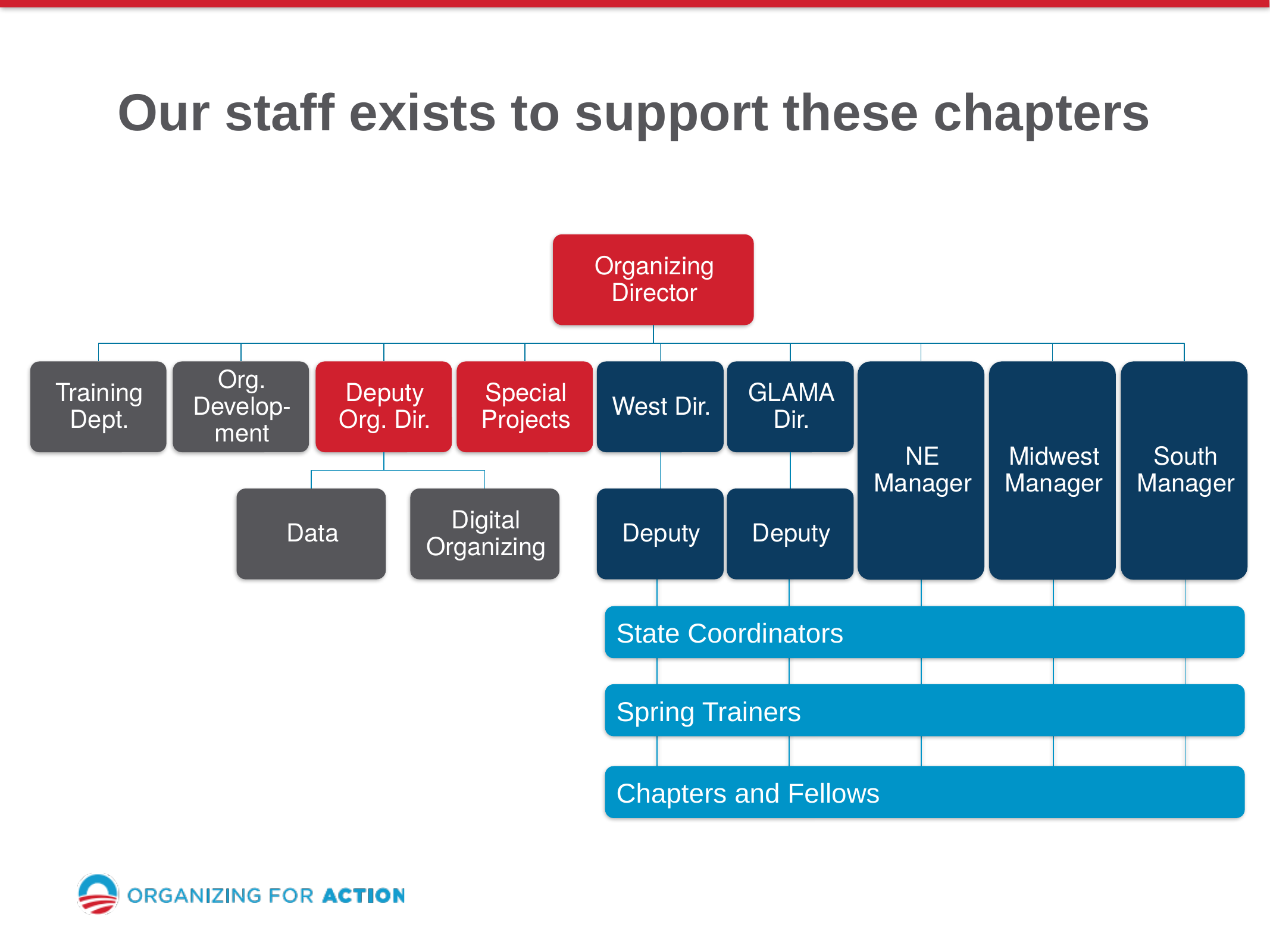

Our staff exists to support these chapters
Organizing Director
Training Dept.
Org. Develop-ment
Deputy Org. Dir.
Data
Digital Organizing
Special Projects
West Dir.
Deputy
GLAMA Dir.
Deputy
NE Manager
Midwest Manager
South Manager
State Coordinators
Spring Trainers
Chapters and Fellows